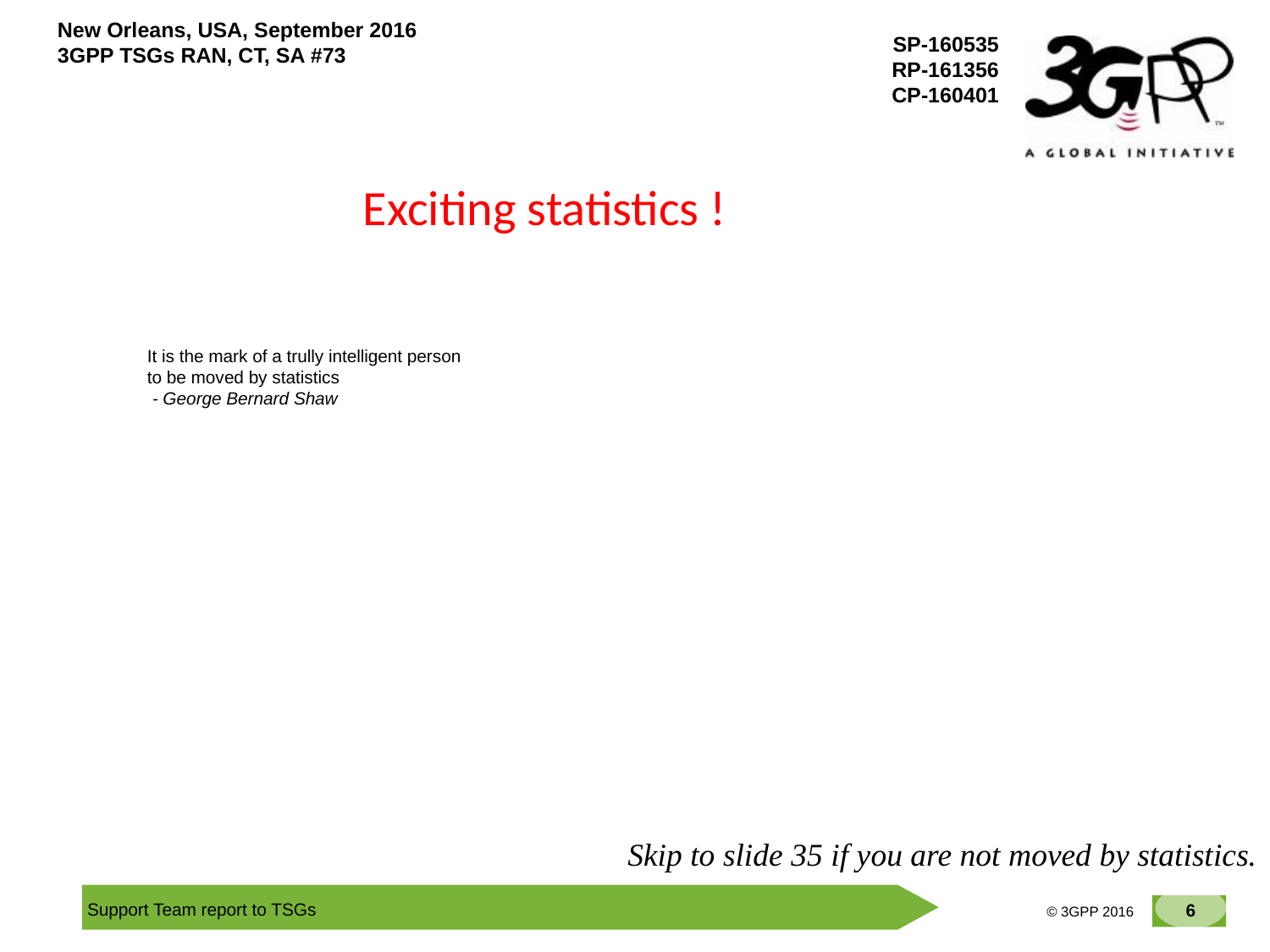

Exciting statistics !
It is the mark of a trully intelligent person to be moved by statistics
 - George Bernard Shaw
Skip to slide 35 if you are not moved by statistics.